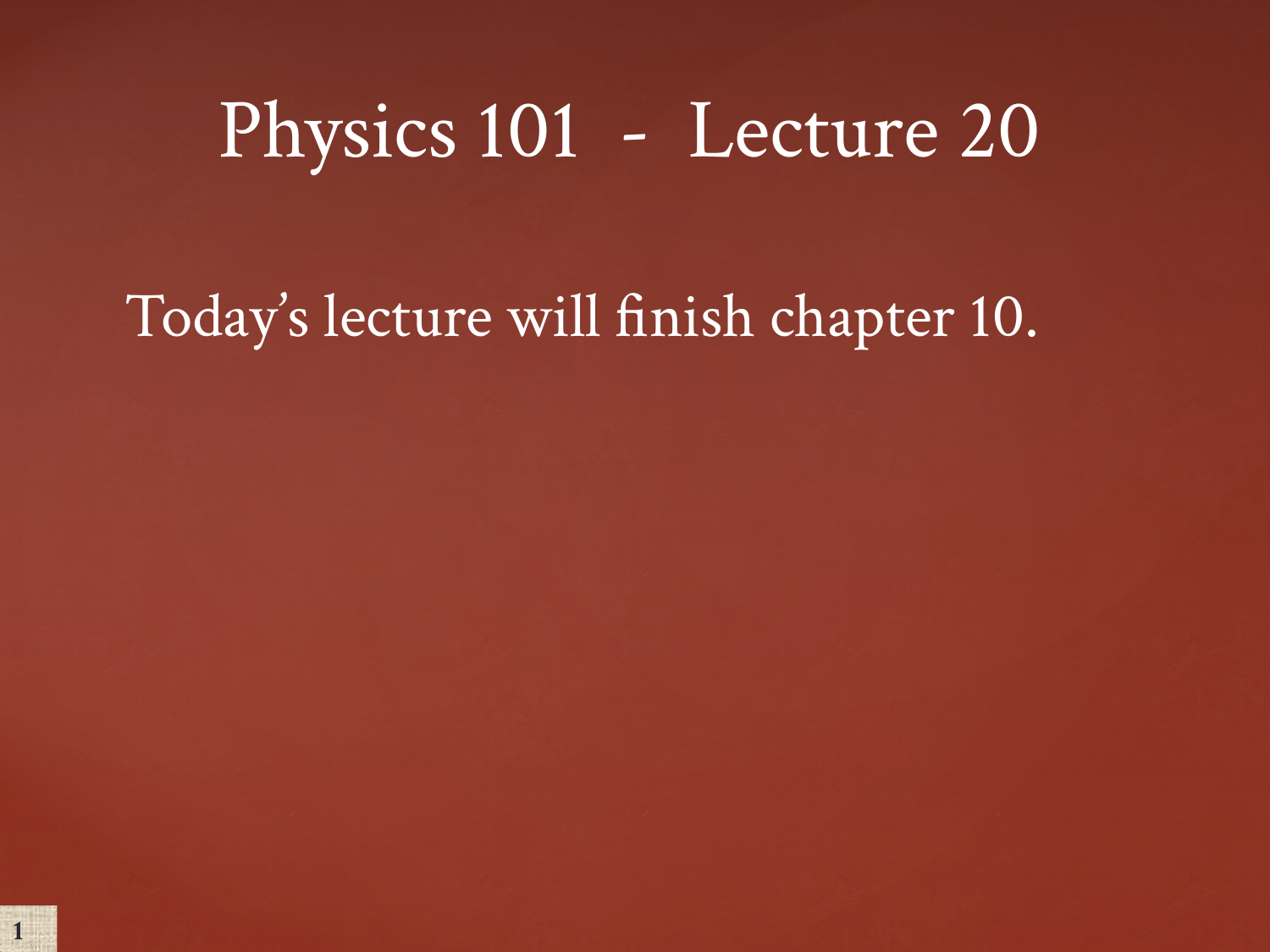

# Physics 101  -  Lecture 20
Today’s lecture will finish chapter 10.
1